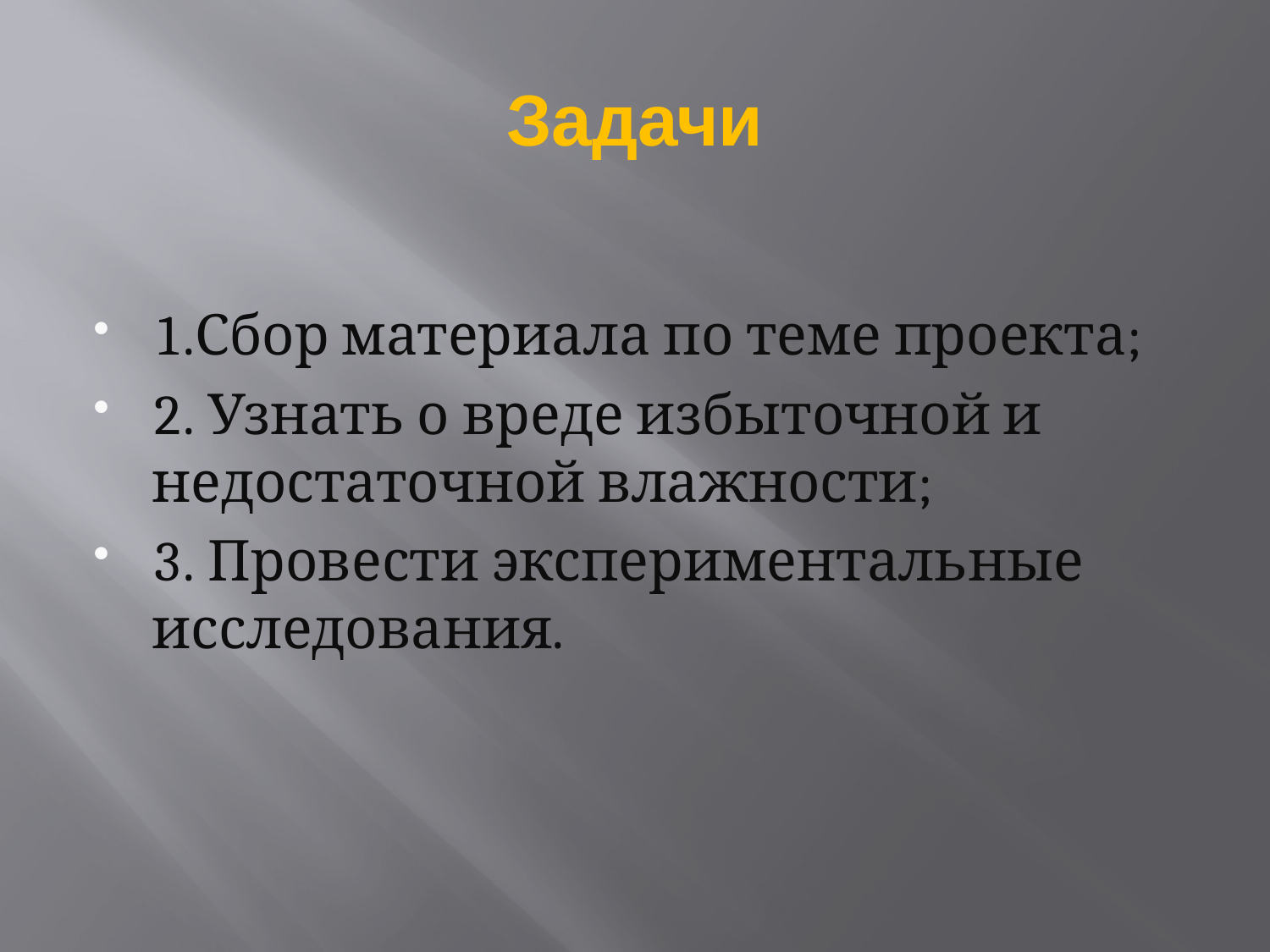

# Задачи

1.Сбор материала по теме проекта;
2. Узнать о вреде избыточной и недостаточной влажности;
3. Провести экспериментальные исследования.